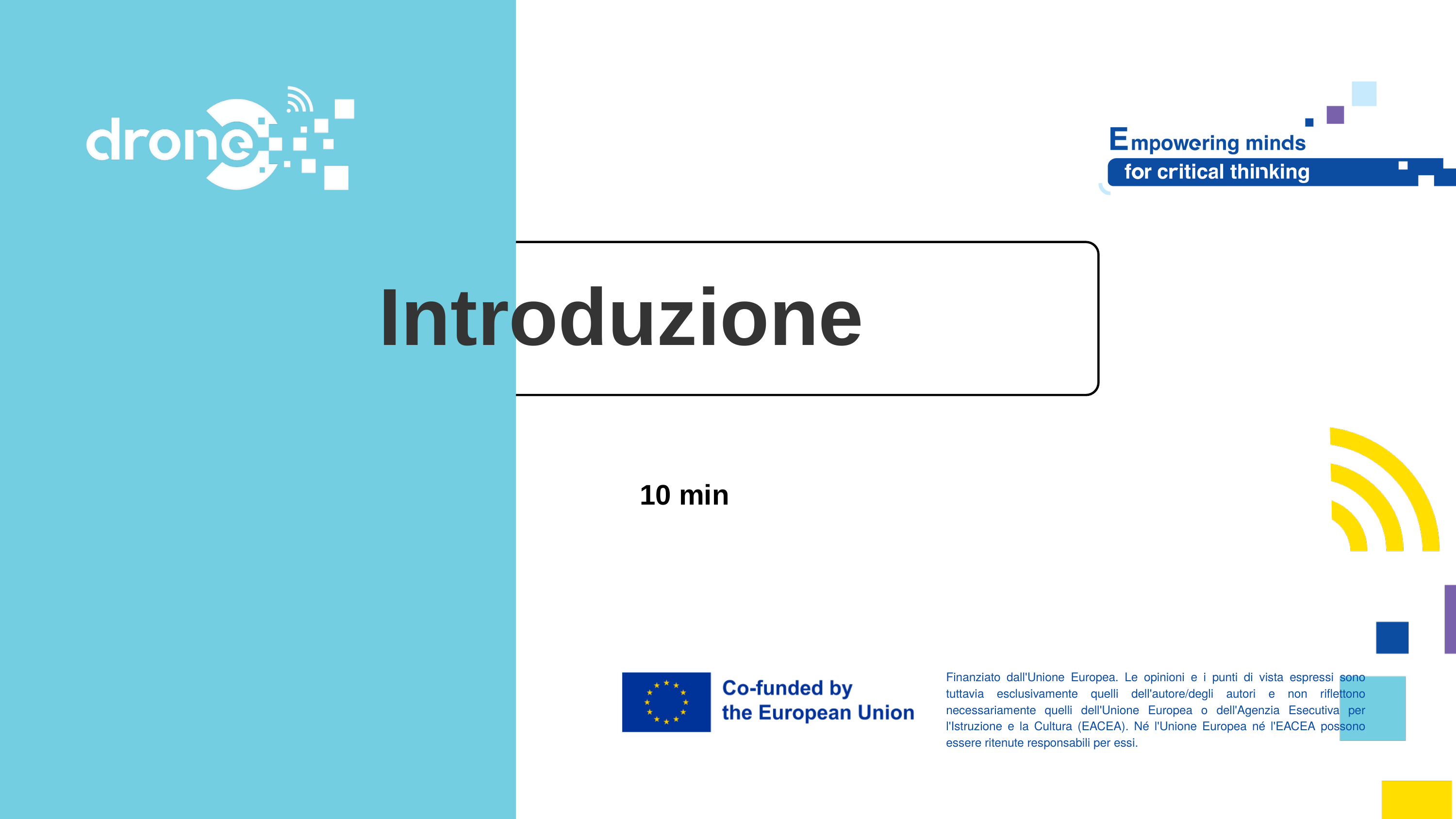

Introduzione

10 min
Finanziato dall'Unione Europea. Le opinioni e i punti di vista espressi sono tuttavia esclusivamente quelli dell'autore/degli autori e non riflettono necessariamente quelli dell'Unione Europea o dell'Agenzia Esecutiva per l'Istruzione e la Cultura (EACEA). Né l'Unione Europea né l'EACEA possono essere ritenute responsabili per essi.